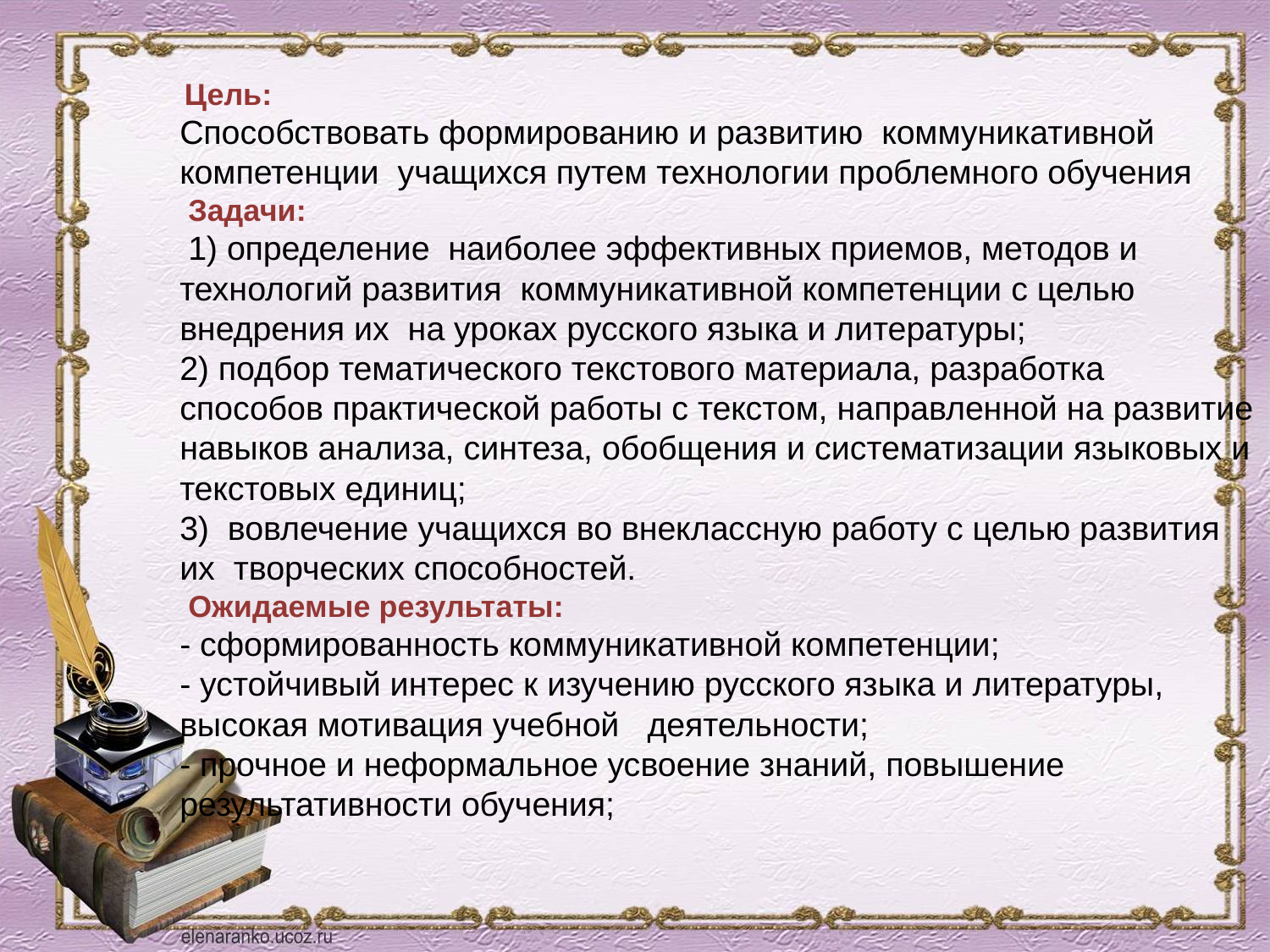

# Цель: Способствовать формированию и развитию  коммуникативной компетенции  учащихся путем технологии проблемного обучения Задачи: 1) определение  наиболее эффективных приемов, методов и технологий развития  коммуникативной компетенции с целью внедрения их  на уроках русского языка и литературы;  2) подбор тематического текстового материала, разработка способов практической работы с текстом, направленной на развитие навыков анализа, синтеза, обобщения и систематизации языковых и текстовых единиц;  3)  вовлечение учащихся во внеклассную работу с целью развития их  творческих способностей. Ожидаемые результаты: - сформированность коммуникативной компетенции; - устойчивый интерес к изучению русского языка и литературы, высокая мотивация учебной   деятельности; - прочное и неформальное усвоение знаний, повышение результативности обучения;